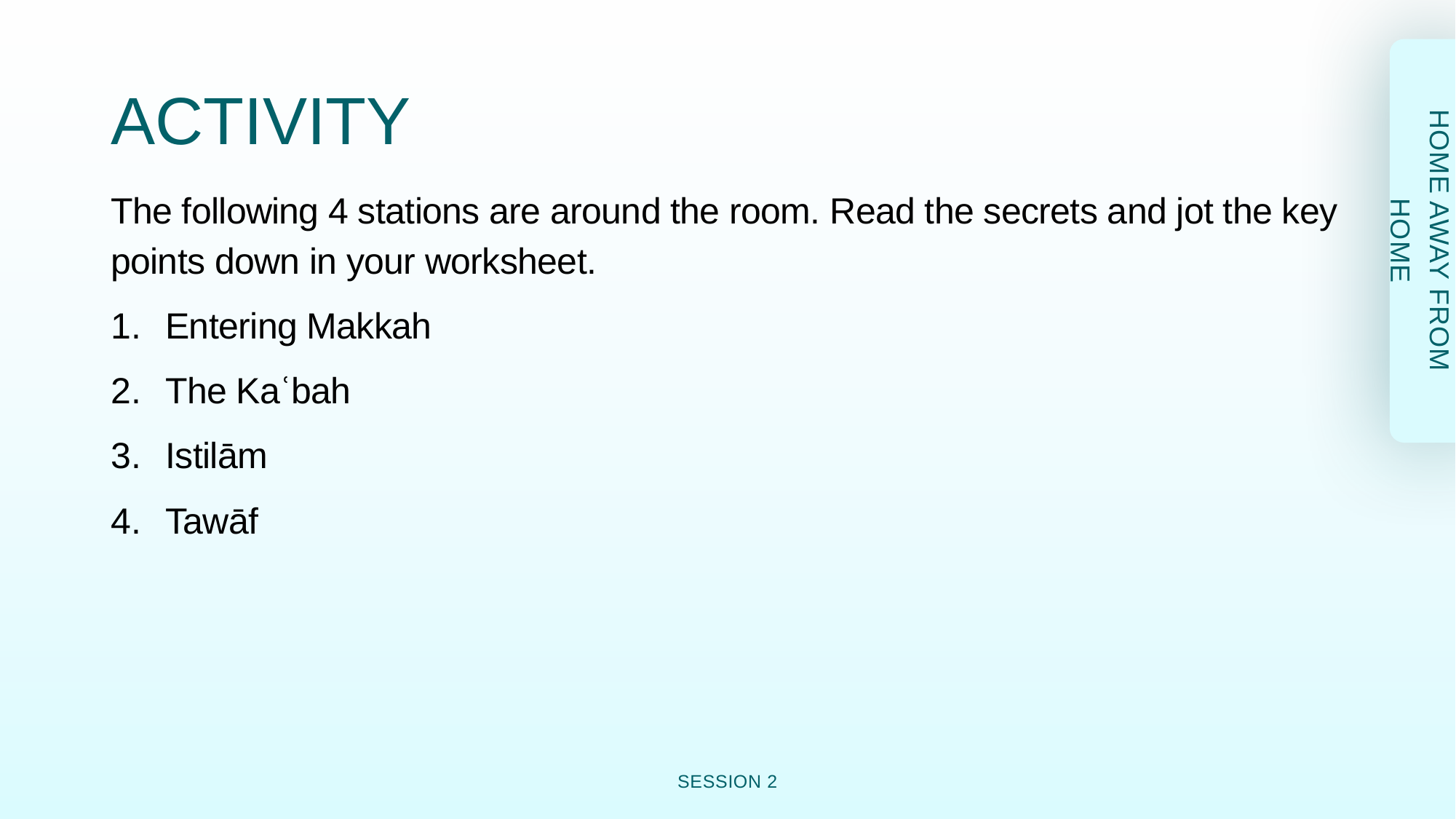

# ACTIVITY
The following 4 stations are around the room. Read the secrets and jot the key points down in your worksheet.
Entering Makkah
The Kaʿbah
Istilām
Tawāf

HOME AWAY FROM HOME
SESSION 2